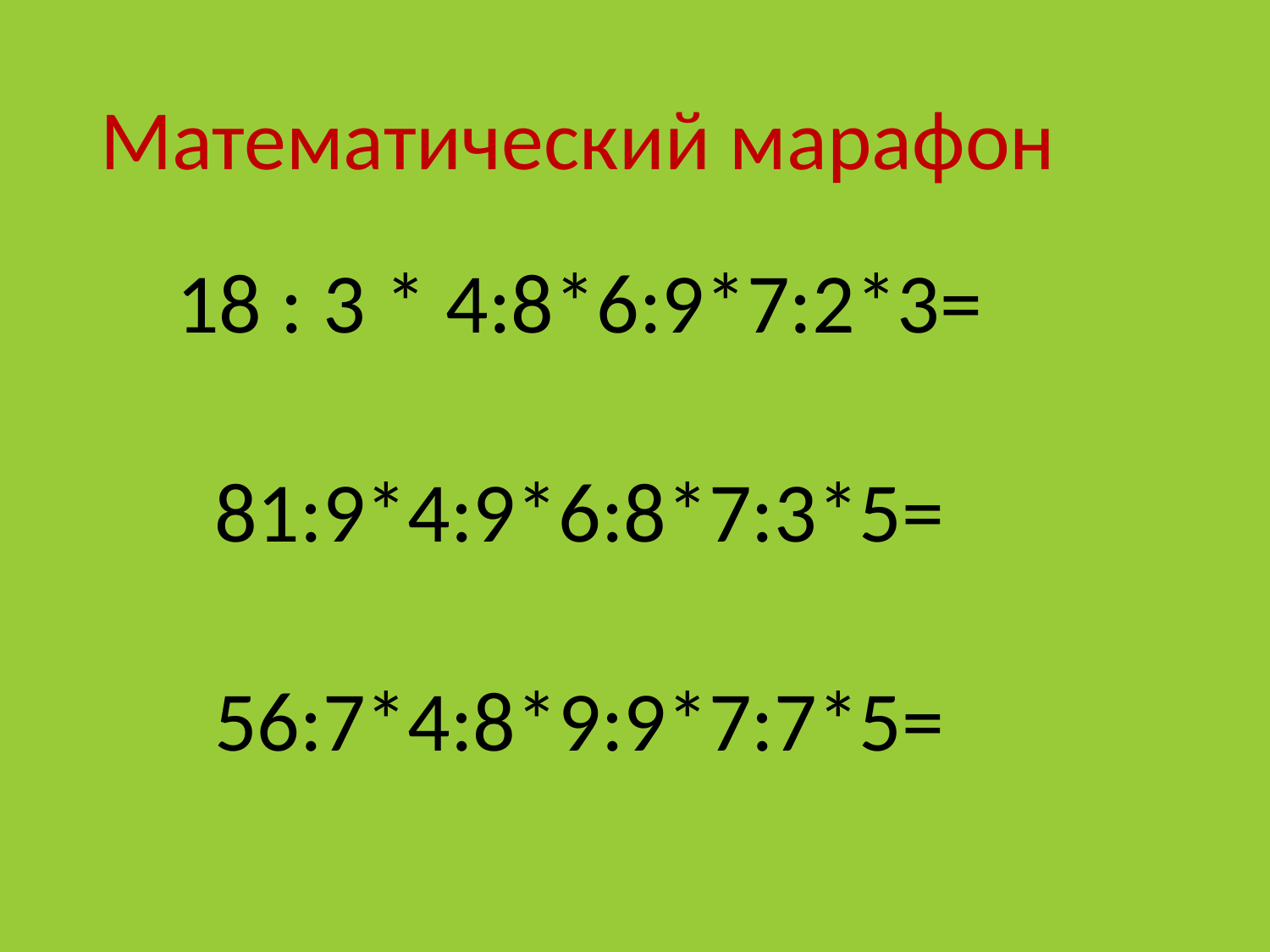

# Математический марафон
    18 : 3 * 4:8*6:9*7:2*3=

      81:9*4:9*6:8*7:3*5=

      56:7*4:8*9:9*7:7*5=